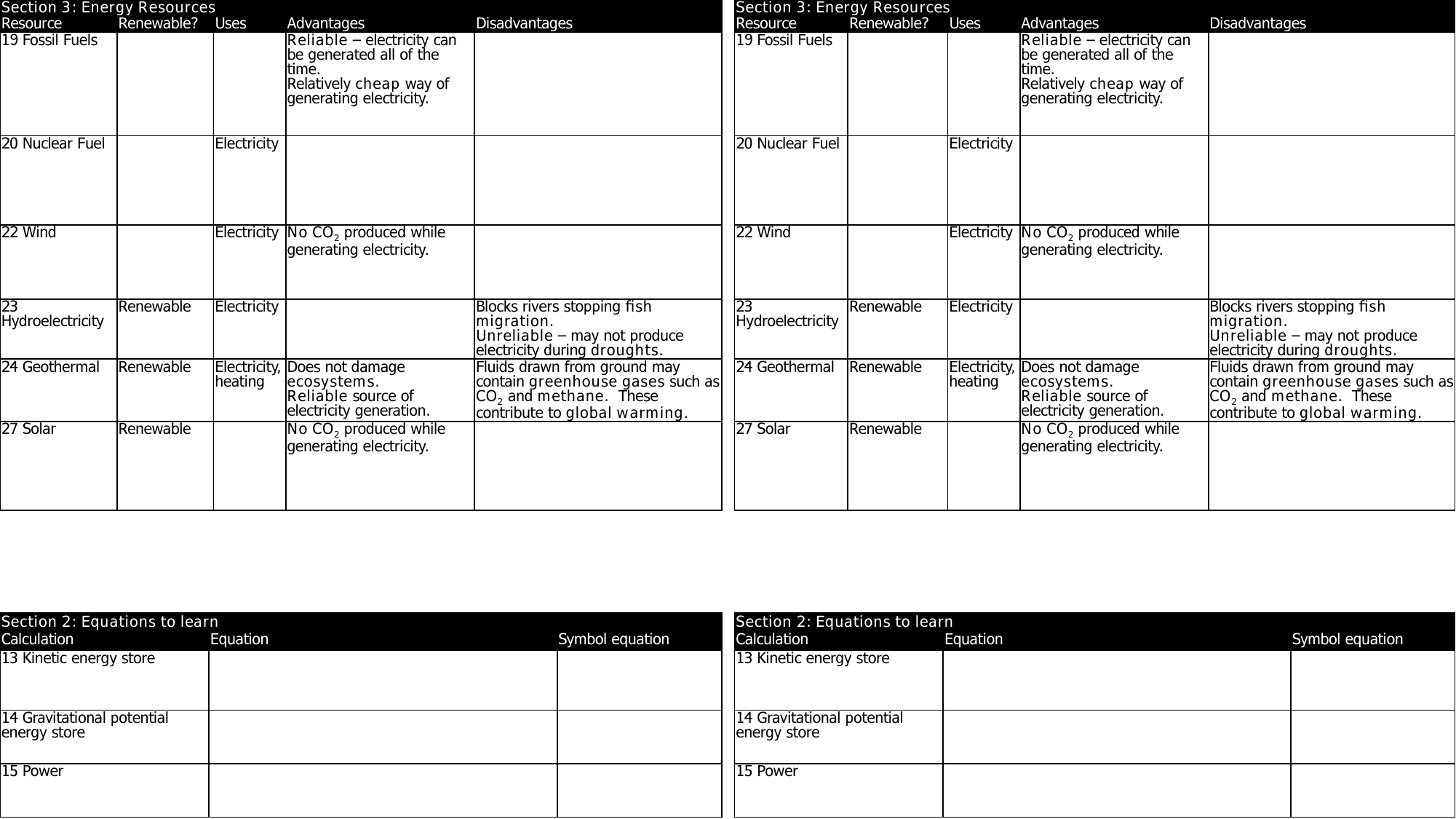

| Section 3: Energy Resources |  |  |  |  |
| --- | --- | --- | --- | --- |
| Resource | Renewable? | Uses | Advantages | Disadvantages |
| 19 Fossil Fuels |  |  | Reliable – electricity can be generated all of the time. Relatively cheap way of generating electricity. |  |
| 20 Nuclear Fuel |  | Electricity |  |  |
| 22 Wind |  | Electricity | No CO2 produced while generating electricity. |  |
| 23 Hydroelectricity | Renewable | Electricity |  | Blocks rivers stopping fish migration. Unreliable – may not produce electricity during droughts. |
| 24 Geothermal | Renewable | Electricity, heating | Does not damage ecosystems. Reliable source of electricity generation. | Fluids drawn from ground may contain greenhouse gases such as CO2 and methane. These contribute to global warming. |
| 27 Solar | Renewable |  | No CO2 produced while generating electricity. |  |
| Section 3: Energy Resources |  |  |  |  |
| --- | --- | --- | --- | --- |
| Resource | Renewable? | Uses | Advantages | Disadvantages |
| 19 Fossil Fuels |  |  | Reliable – electricity can be generated all of the time. Relatively cheap way of generating electricity. |  |
| 20 Nuclear Fuel |  | Electricity |  |  |
| 22 Wind |  | Electricity | No CO2 produced while generating electricity. |  |
| 23 Hydroelectricity | Renewable | Electricity |  | Blocks rivers stopping fish migration. Unreliable – may not produce electricity during droughts. |
| 24 Geothermal | Renewable | Electricity, heating | Does not damage ecosystems. Reliable source of electricity generation. | Fluids drawn from ground may contain greenhouse gases such as CO2 and methane. These contribute to global warming. |
| 27 Solar | Renewable |  | No CO2 produced while generating electricity. |  |
| Physics 1: Energy |
| --- |
| Section 2: Equations to learn |  |  |
| --- | --- | --- |
| Calculation | Equation | Symbol equation |
| 13 Kinetic energy store |  |  |
| 14 Gravitational potential energy store |  |  |
| 15 Power |  |  |
| Section 2: Equations to learn |  |  |
| --- | --- | --- |
| Calculation | Equation | Symbol equation |
| 13 Kinetic energy store |  |  |
| 14 Gravitational potential energy store |  |  |
| 15 Power |  |  |